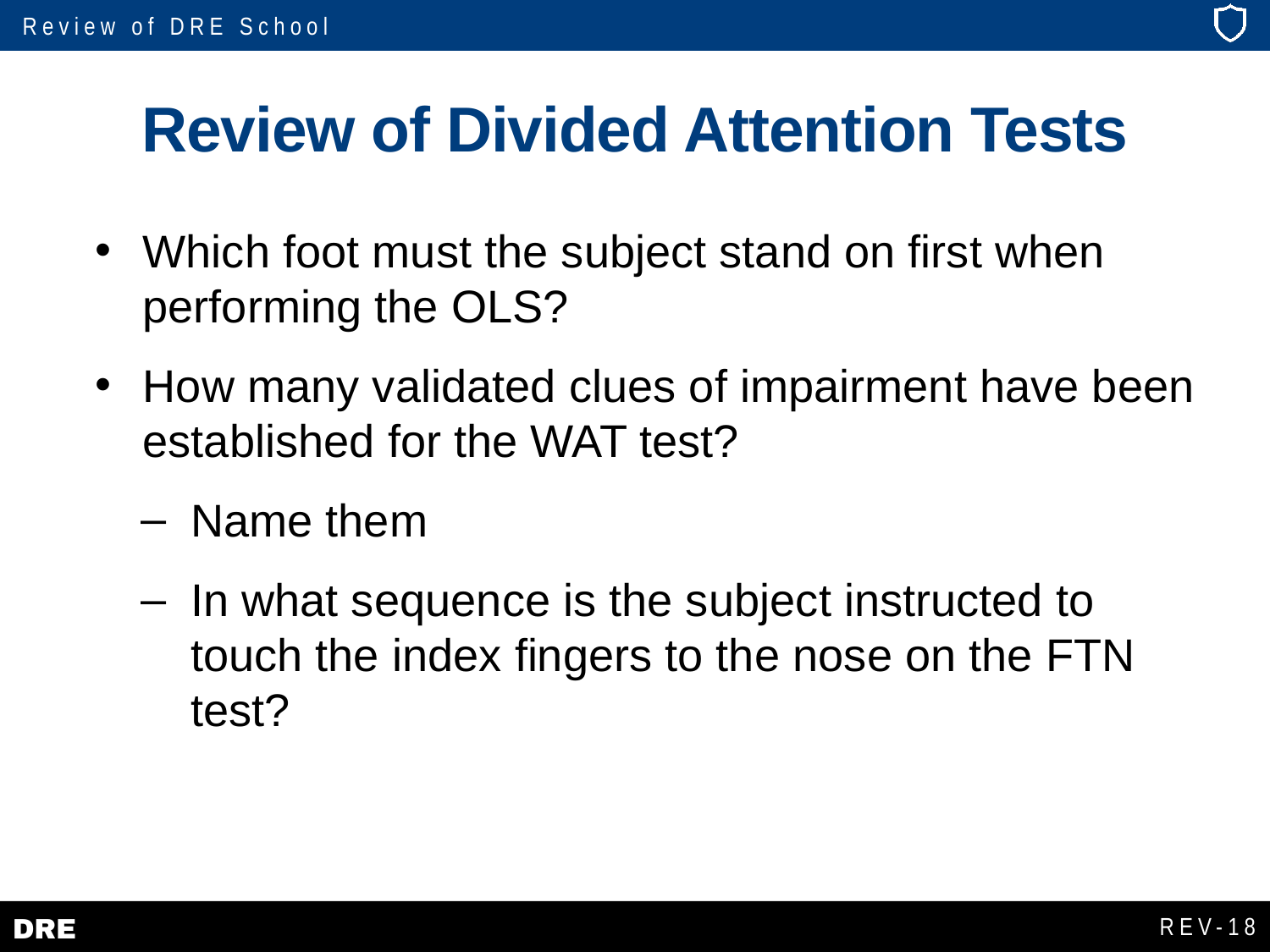

# Review of Divided Attention Tests
Which foot must the subject stand on first when performing the OLS?
How many validated clues of impairment have been established for the WAT test?
Name them
In what sequence is the subject instructed to touch the index fingers to the nose on the FTN test?

REV-18